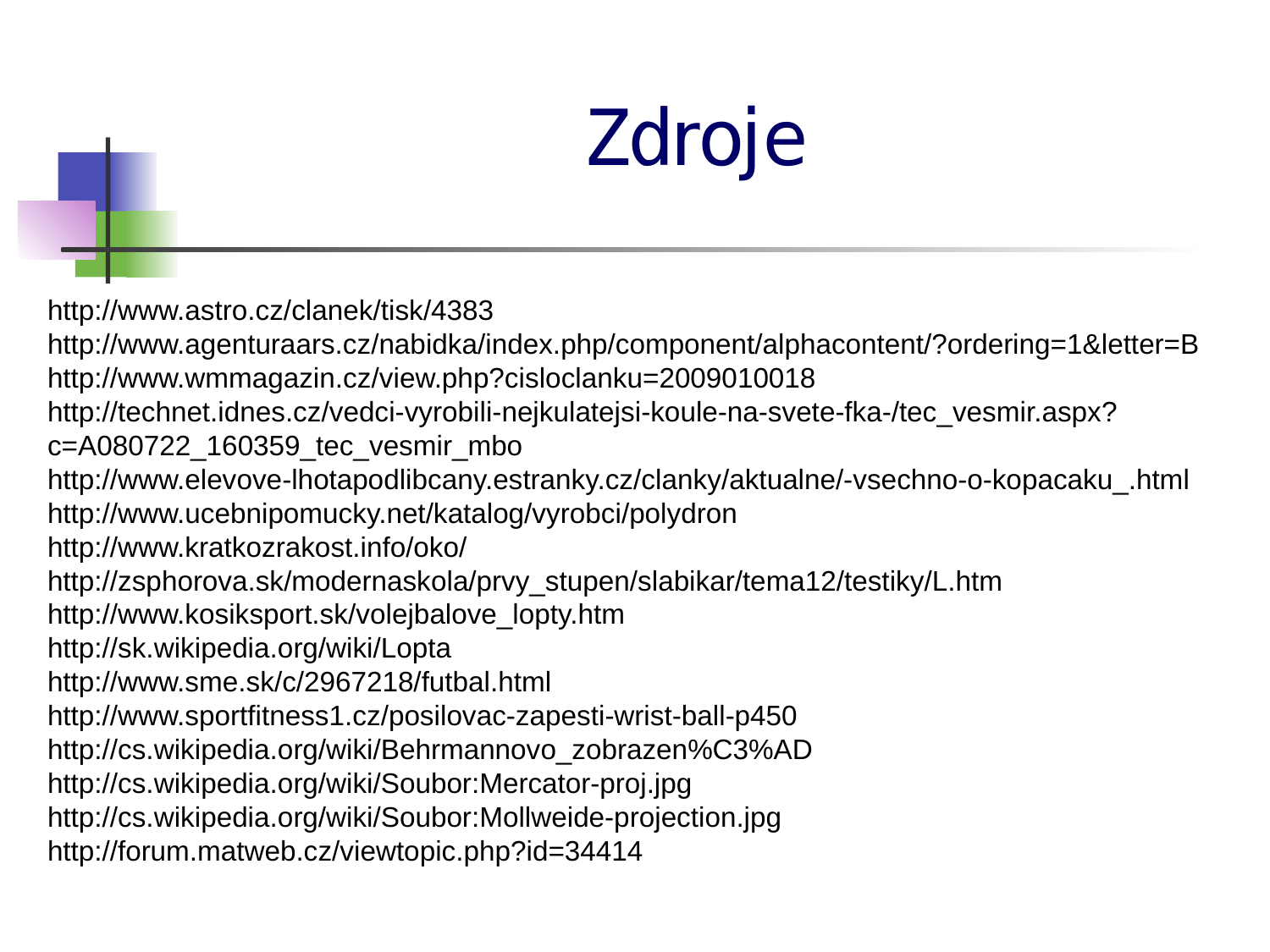

Zdroje
http://www.astro.cz/clanek/tisk/4383
http://www.agenturaars.cz/nabidka/index.php/component/alphacontent/?ordering=1&letter=B
http://www.wmmagazin.cz/view.php?cisloclanku=2009010018
http://technet.idnes.cz/vedci-vyrobili-nejkulatejsi-koule-na-svete-fka-/tec_vesmir.aspx?c=A080722_160359_tec_vesmir_mbo
http://www.elevove-lhotapodlibcany.estranky.cz/clanky/aktualne/-vsechno-o-kopacaku_.html
http://www.ucebnipomucky.net/katalog/vyrobci/polydron
http://www.kratkozrakost.info/oko/
http://zsphorova.sk/modernaskola/prvy_stupen/slabikar/tema12/testiky/L.htm
http://www.kosiksport.sk/volejbalove_lopty.htm
http://sk.wikipedia.org/wiki/Lopta
http://www.sme.sk/c/2967218/futbal.html
http://www.sportfitness1.cz/posilovac-zapesti-wrist-ball-p450
http://cs.wikipedia.org/wiki/Behrmannovo_zobrazen%C3%AD
http://cs.wikipedia.org/wiki/Soubor:Mercator-proj.jpg
http://cs.wikipedia.org/wiki/Soubor:Mollweide-projection.jpg
http://forum.matweb.cz/viewtopic.php?id=34414